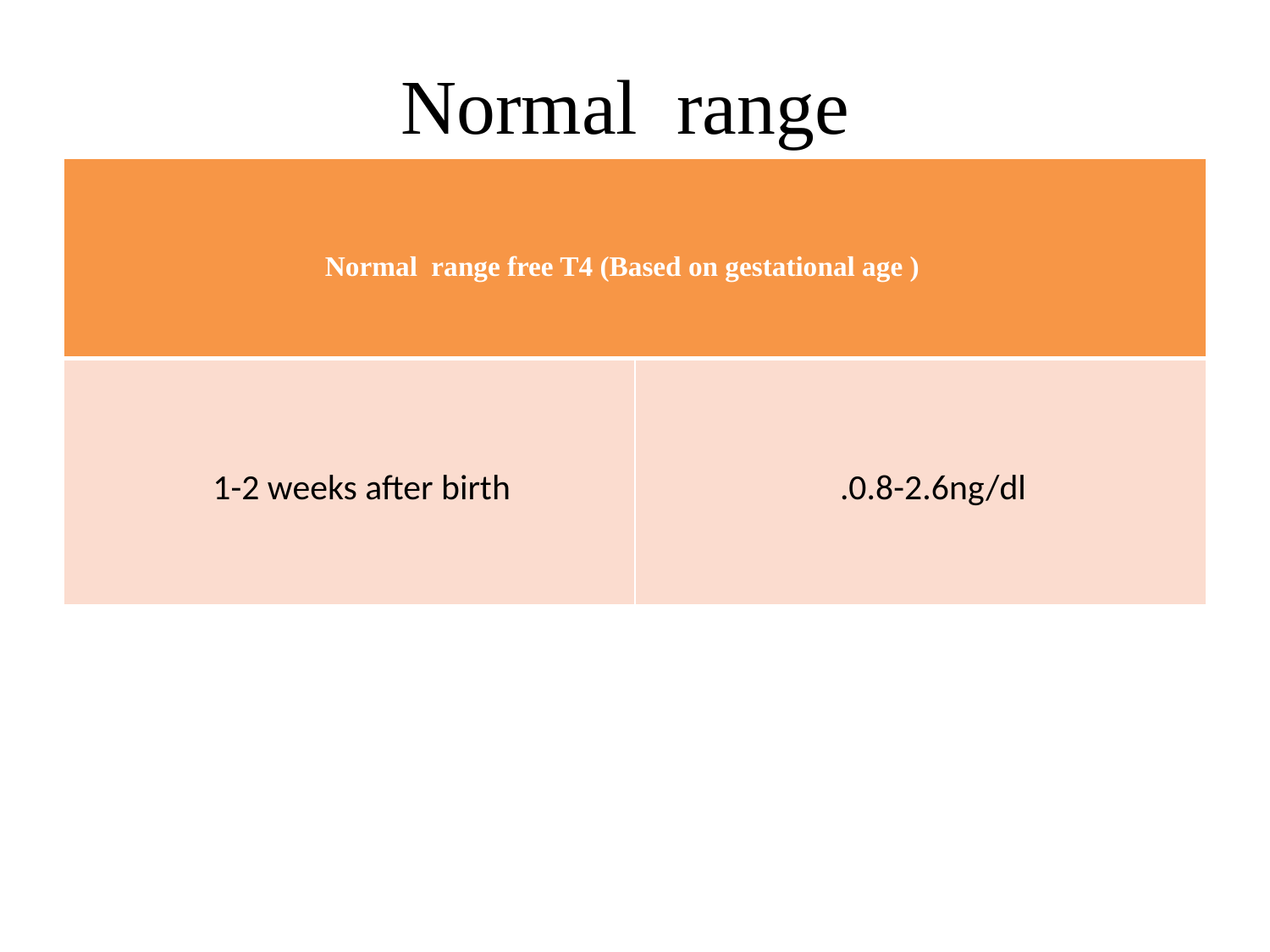

# Normal  range
| Normal range free T4 (Based on gestational age ) |  |
| --- | --- |
| 1-2 weeks after birth | .0.8-2.6ng/dl |